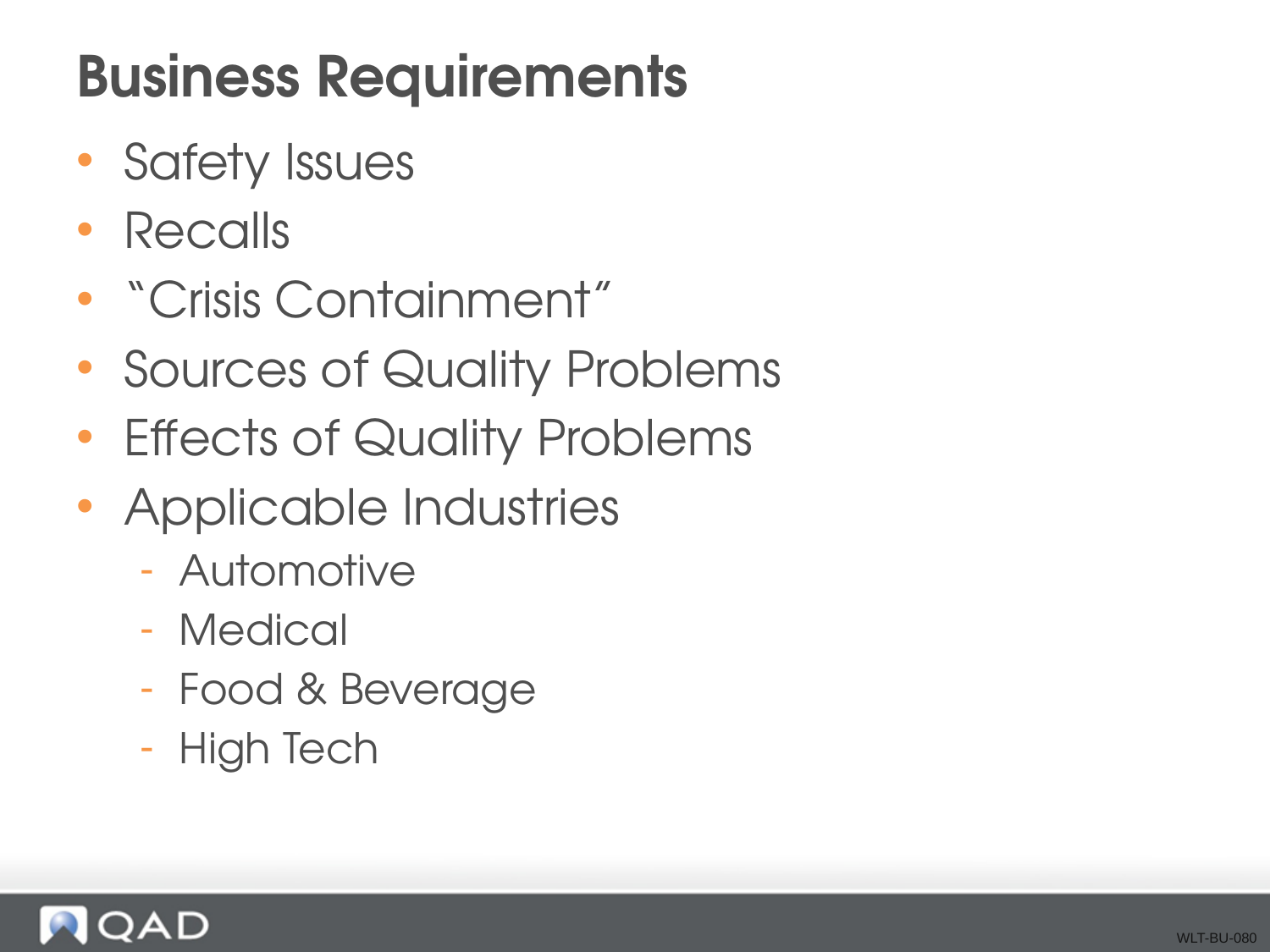

# Business Requirements
Safety Issues
Recalls
“Crisis Containment”
Sources of Quality Problems
Effects of Quality Problems
Applicable Industries
Automotive
Medical
Food & Beverage
High Tech
WLT-BU-080